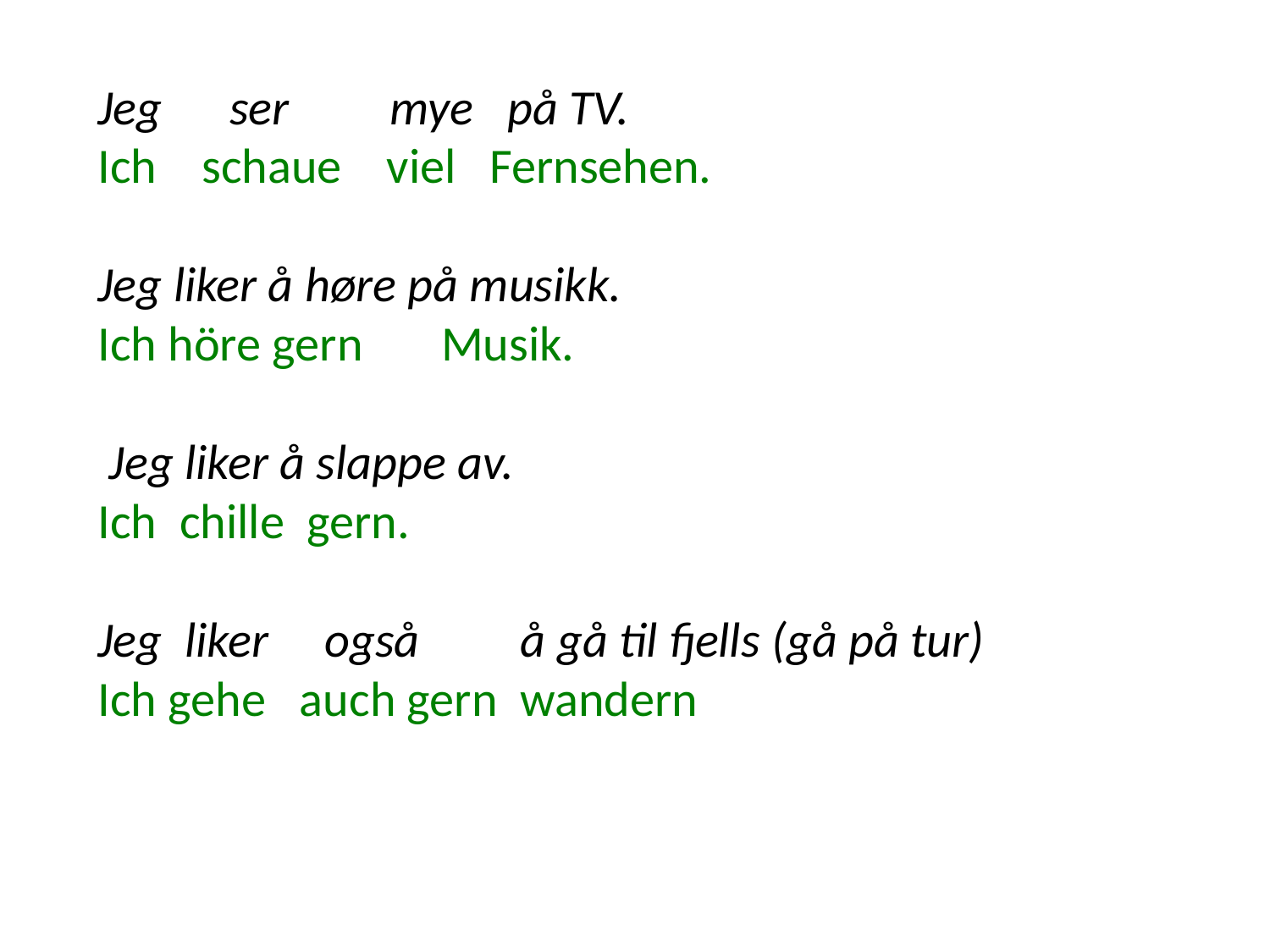

Jeg      ser         mye   på TV.
Ich    schaue    viel   Fernsehen.

Jeg liker å høre på musikk.
Ich höre gern       Musik.

 Jeg liker å slappe av.
Ich  chille  gern.

Jeg  liker     også         å gå til fjells (gå på tur)
Ich gehe   auch gern  wandern